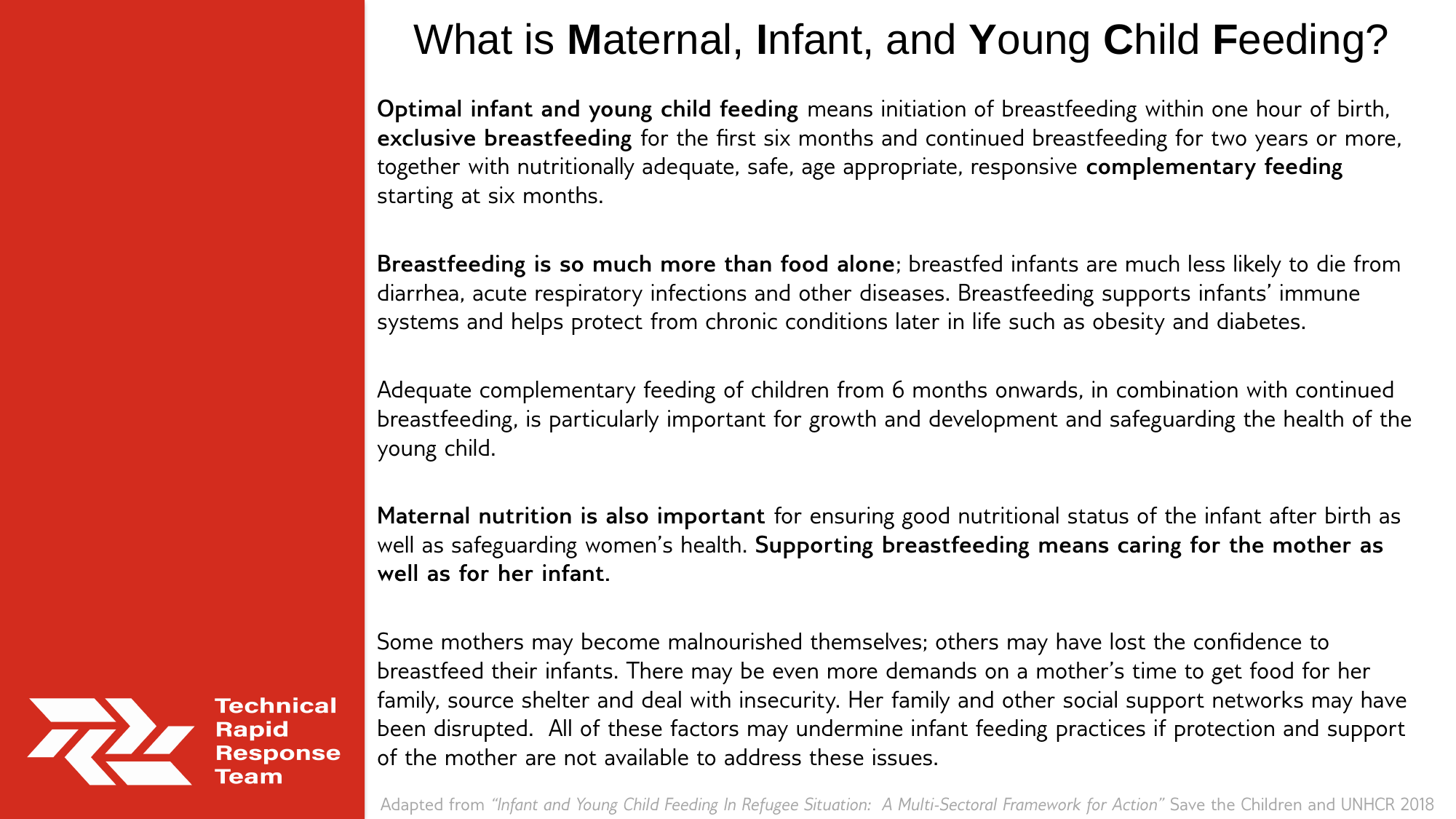

# What is Maternal, Infant, and Young Child Feeding?
Optimal infant and young child feeding means initiation of breastfeeding within one hour of birth, exclusive breastfeeding for the first six months and continued breastfeeding for two years or more, together with nutritionally adequate, safe, age appropriate, responsive complementary feeding starting at six months.

Breastfeeding is so much more than food alone; breastfed infants are much less likely to die from diarrhea, acute respiratory infections and other diseases. Breastfeeding supports infants’ immune systems and helps protect from chronic conditions later in life such as obesity and diabetes.

Adequate complementary feeding of children from 6 months onwards, in combination with continued breastfeeding, is particularly important for growth and development and safeguarding the health of the young child.

Maternal nutrition is also important for ensuring good nutritional status of the infant after birth as well as safeguarding women’s health. Supporting breastfeeding means caring for the mother as well as for her infant.

Some mothers may become malnourished themselves; others may have lost the confidence to breastfeed their infants. There may be even more demands on a mother’s time to get food for her family, source shelter and deal with insecurity. Her family and other social support networks may have been disrupted.  All of these factors may undermine infant feeding practices if protection and support of the mother are not available to address these issues.

Adapted from “Infant and Young Child Feeding In Refugee Situation:  A Multi-Sectoral Framework for Action” Save the Children and UNHCR 2018